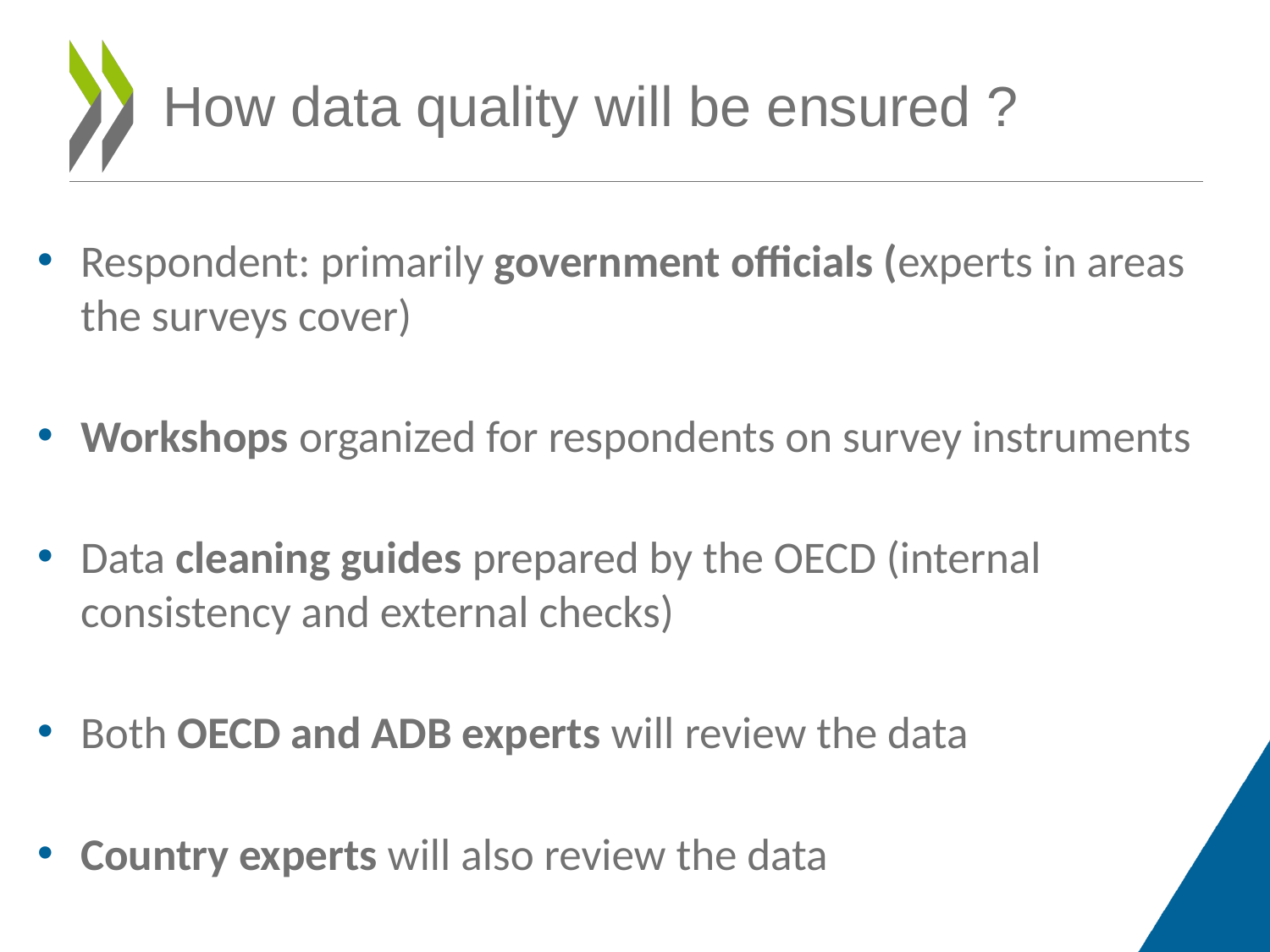

# How data quality will be ensured ?
Respondent: primarily government officials (experts in areas the surveys cover)

Workshops organized for respondents on survey instruments

Data cleaning guides prepared by the OECD (internal consistency and external checks)

Both OECD and ADB experts will review the data

Country experts will also review the data